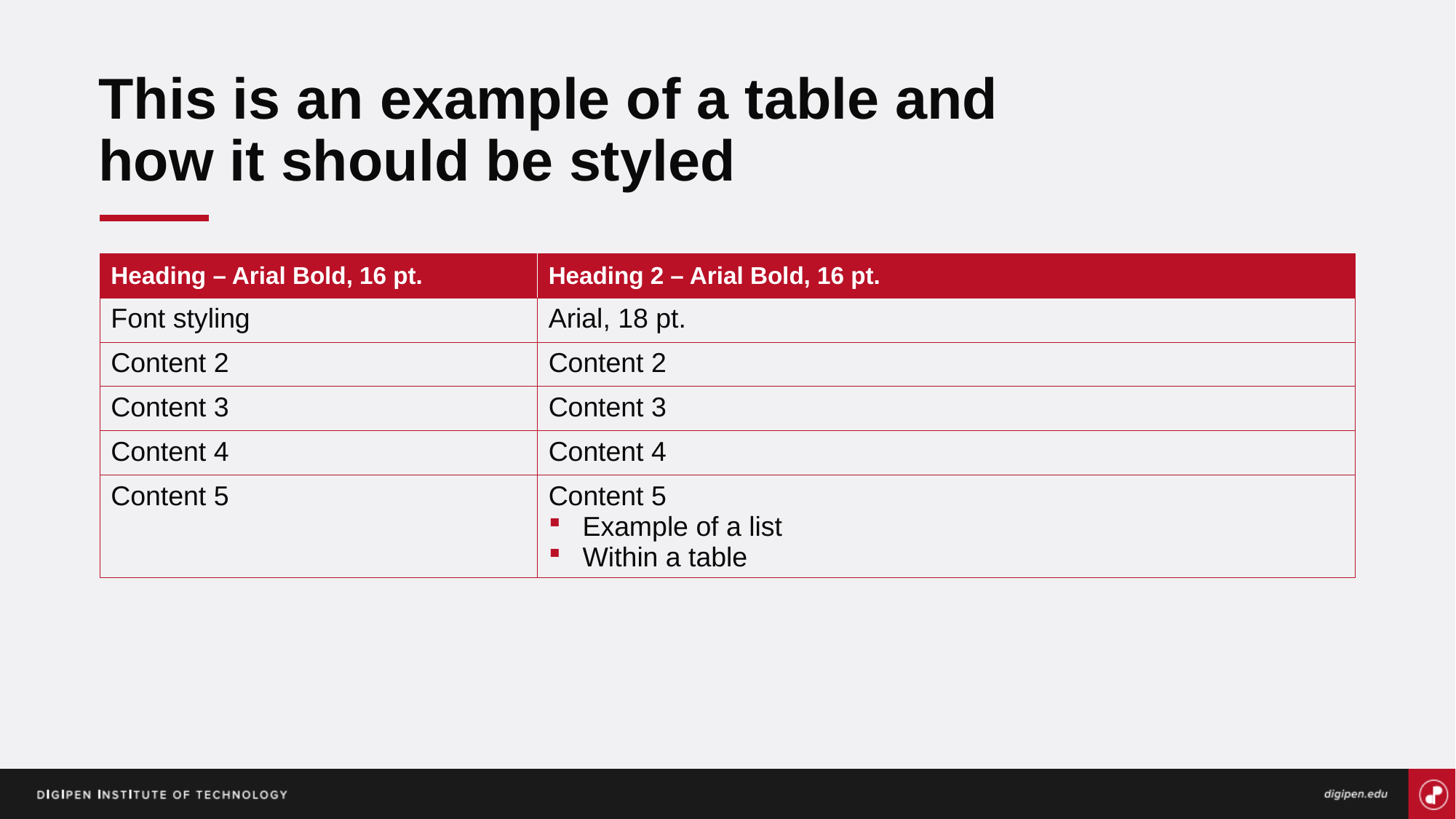

# This is an example of a table and how it should be styled
| Heading – Arial Bold, 16 pt. | Heading 2 – Arial Bold, 16 pt. |
| --- | --- |
| Font styling | Arial, 18 pt. |
| Content 2 | Content 2 |
| Content 3 | Content 3 |
| Content 4 | Content 4 |
| Content 5 | Content 5 Example of a list Within a table |